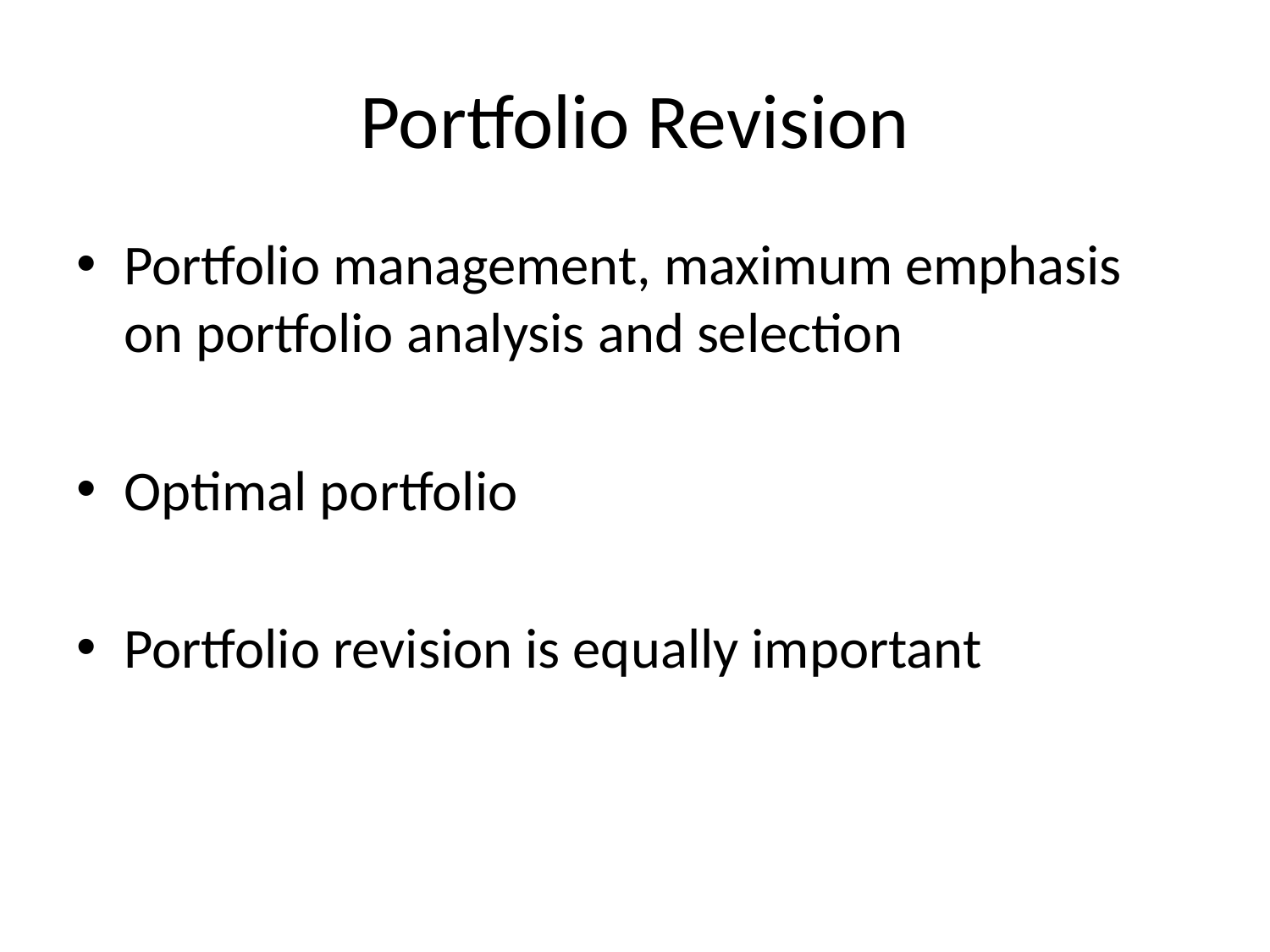

# Portfolio Revision
Portfolio management, maximum emphasis on portfolio analysis and selection

Optimal portfolio

Portfolio revision is equally important